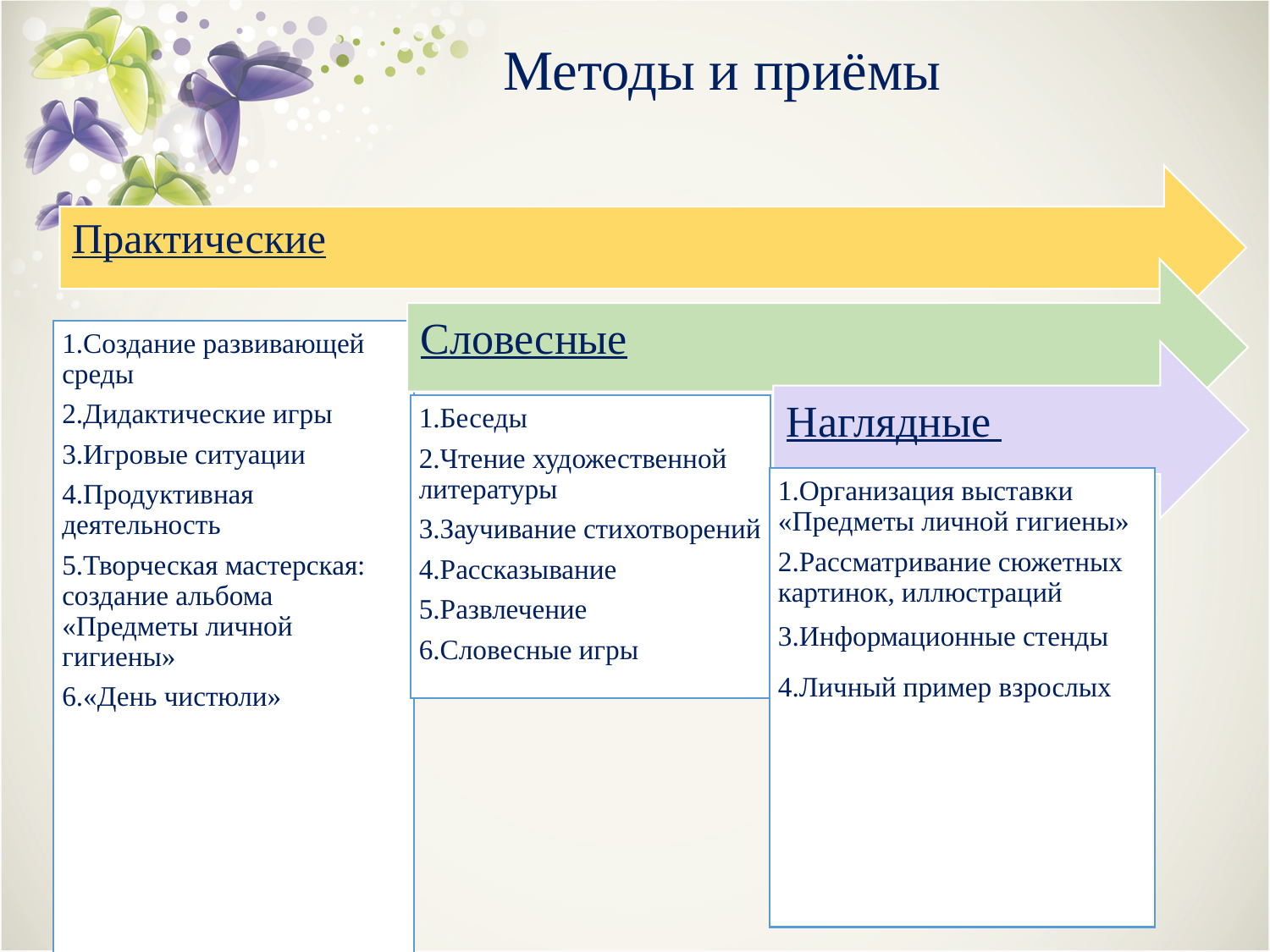

# Методы и приёмы
Практические
1.Создание развивающей среды
2.Дидактические игры
3.Игровые ситуации
4.Продуктивная деятельность
5.Творческая мастерская:  создание альбома «Предметы личной гигиены»
6.«День чистюли»

Словесные
1.Беседы
2.Чтение художественной литературы
3.Заучивание стихотворений
4.Рассказывание
5.Развлечение
6.Словесные игры
Наглядные
1.Организация выставки «Предметы личной гигиены»
2.Рассматривание сюжетных картинок, иллюстраций
3.Информационные стенды

4.Личный пример взрослых